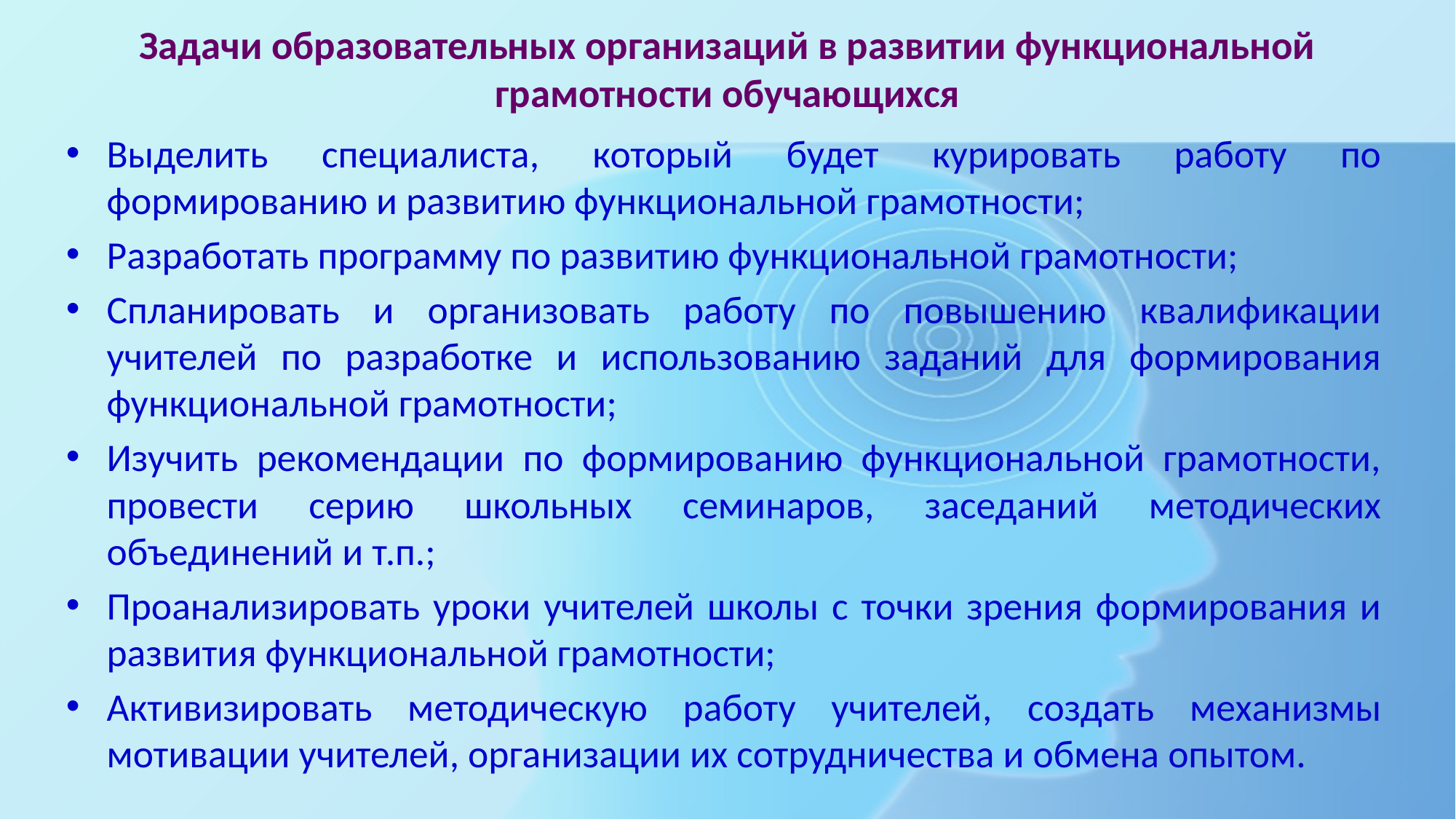

# Задачи образовательных организаций в развитии функциональной грамотности обучающихся
Выделить специалиста, который будет курировать работу по формированию и развитию функциональной грамотности;
Разработать программу по развитию функциональной грамотности;
Спланировать и организовать работу по повышению квалификации учителей по разработке и использованию заданий для формирования функциональной грамотности;
Изучить рекомендации по формированию функциональной грамотности, провести серию школьных семинаров, заседаний методических объединений и т.п.;
Проанализировать уроки учителей школы с точки зрения формирования и развития функциональной грамотности;
Активизировать методическую работу учителей, создать механизмы мотивации учителей, организации их сотрудничества и обмена опытом.